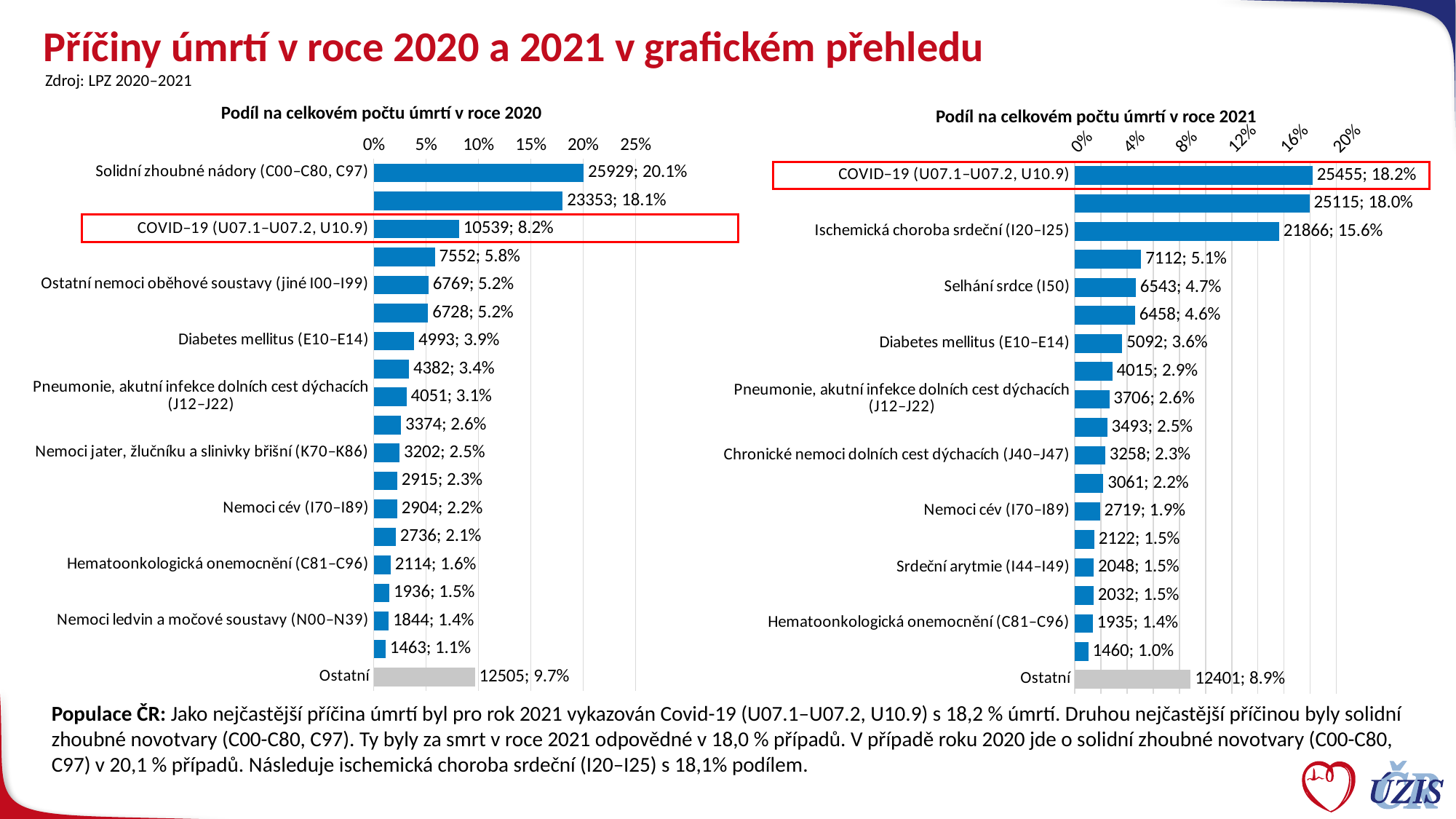

# Příčiny úmrtí v roce 2020 a 2021 v grafickém přehledu
Zdroj: LPZ 2020–2021
Podíl na celkovém počtu úmrtí v roce 2020
Podíl na celkovém počtu úmrtí v roce 2021

### Chart

| Category | S1 |
|---|---|
| Solidní zhoubné nádory (C00–C80, C97) | 0.200551 |
| Ischemická choroba srdeční (I20–I25) | 0.180626 |
| COVID–19 (U07.1–U07.2, U10.9) | 0.081515 |
| Cévní nemoci mozku (I60–I69) | 0.058412 |
| Ostatní nemoci oběhové soustavy (jiné I00–I99) | 0.052356 |
| Selhání srdce (I50) | 0.052038 |
| Diabetes mellitus (E10–E14) | 0.038619 |
| Organické duševní poruchy včetně symptomatických (F00–F09, G30) | 0.033893 |
| Pneumonie, akutní infekce dolních cest dýchacích (J12–J22) | 0.031333 |
| Chronické nemoci dolních cest dýchacích (J40–J47) | 0.026097 |
| Nemoci jater, žlučníku a slinivky břišní (K70–K86) | 0.024766 |
| Srdeční arytmie (I44–I49) | 0.022546 |
| Nemoci cév (I70–I89) | 0.022461 |
| Ostatní příznaky, znaky a abnormální nálezy (jiné R00–R99) | 0.021162 |
| Hematoonkologická onemocnění (C81–C96) | 0.016351 |
| Následky vnějších příčin (T15–T78) | 0.014974 |
| Nemoci ledvin a močové soustavy (N00–N39) | 0.014263 |
| Poranění hlavy (S00–S09) | 0.011316 |
| Ostatní | 0.096721 |

### Chart

| Category | S1 |
|---|---|
| COVID–19 (U07.1–U07.2, U10.9) | 0.181963 |
| Solidní zhoubné nádory (C00–C80, C97) | 0.179533 |
| Ischemická choroba srdeční (I20–I25) | 0.156307 |
| Cévní nemoci mozku (I60–I69) | 0.05084 |
| Selhání srdce (I50) | 0.046772 |
| Ostatní nemoci oběhové soustavy (jiné I00–I99) | 0.046165 |
| Diabetes mellitus (E10–E14) | 0.0364 |
| Organické duševní poruchy včetně symptomatických (F00–F09, G30) | 0.028701 |
| Pneumonie, akutní infekce dolních cest dýchacích (J12–J22) | 0.026492 |
| Nemoci jater, žlučníku a slinivky břišní (K70–K86) | 0.024969 |
| Chronické nemoci dolních cest dýchacích (J40–J47) | 0.02329 |
| Ostatní příznaky, znaky a abnormální nálezy (jiné R00–R99) | 0.021881 |
| Nemoci cév (I70–I89) | 0.019437 |
| Následky vnějších příčin (T15–T78) | 0.015169 |
| Srdeční arytmie (I44–I49) | 0.01464 |
| Nemoci ledvin a močové soustavy (N00–N39) | 0.014526 |
| Hematoonkologická onemocnění (C81–C96) | 0.013832 |
| Ostatní nemoci nervové soustavy (jiné G00–G99) | 0.010437 |
| Ostatní | 0.088648 |

Populace ČR: Jako nejčastější příčina úmrtí byl pro rok 2021 vykazován Covid-19 (U07.1–U07.2, U10.9) s 18,2 % úmrtí. Druhou nejčastější příčinou byly solidní zhoubné novotvary (C00-C80, C97). Ty byly za smrt v roce 2021 odpovědné v 18,0 % případů. V případě roku 2020 jde o solidní zhoubné novotvary (C00-C80, C97) v 20,1 % případů. Následuje ischemická choroba srdeční (I20–I25) s 18,1% podílem.